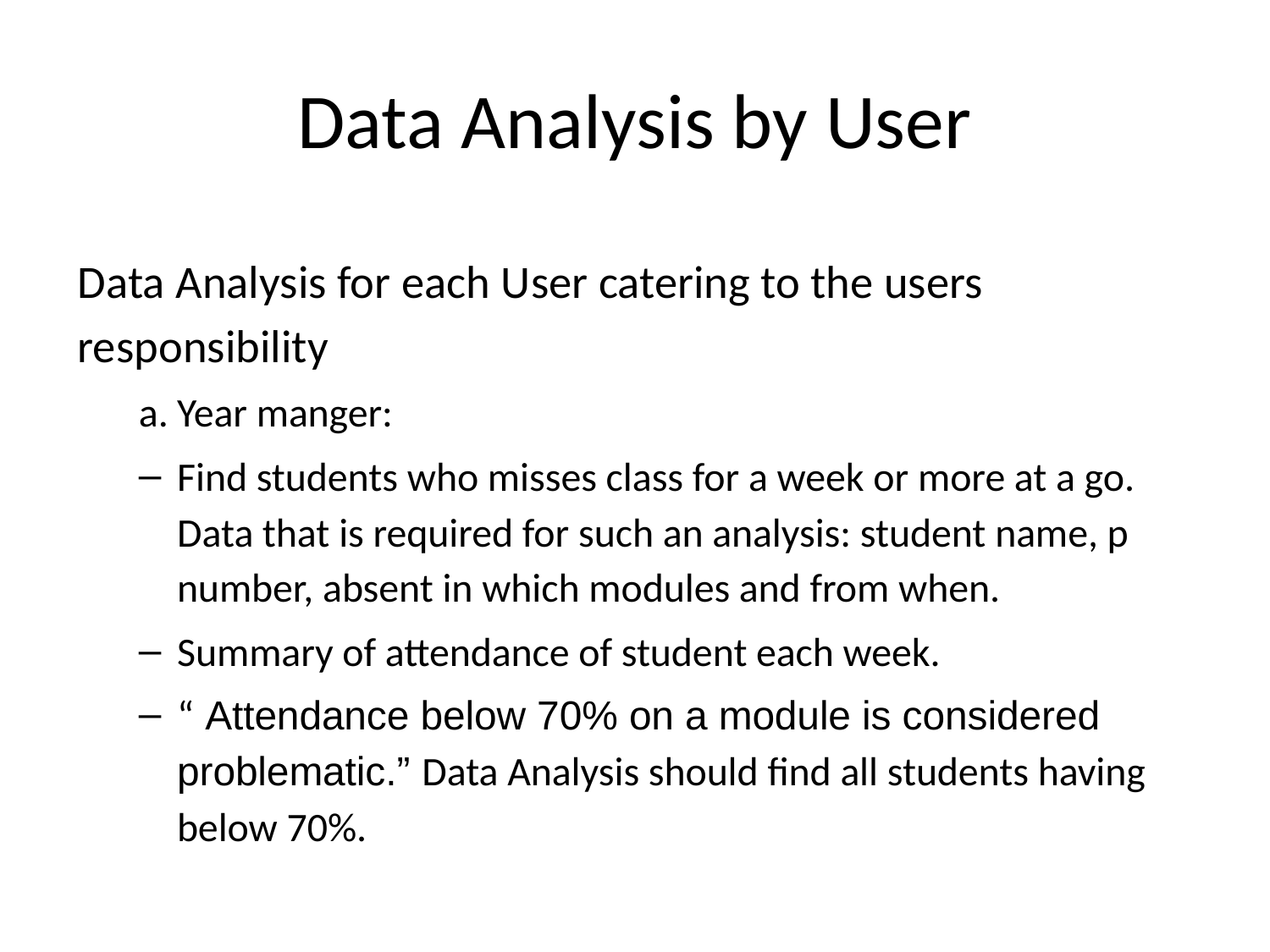

# Data Analysis by User
Data Analysis for each User catering to the users responsibility
Year manger:
Find students who misses class for a week or more at a go. Data that is required for such an analysis: student name, p number, absent in which modules and from when.
Summary of attendance of student each week.
“ Attendance below 70% on a module is considered problematic.” Data Analysis should find all students having below 70%.